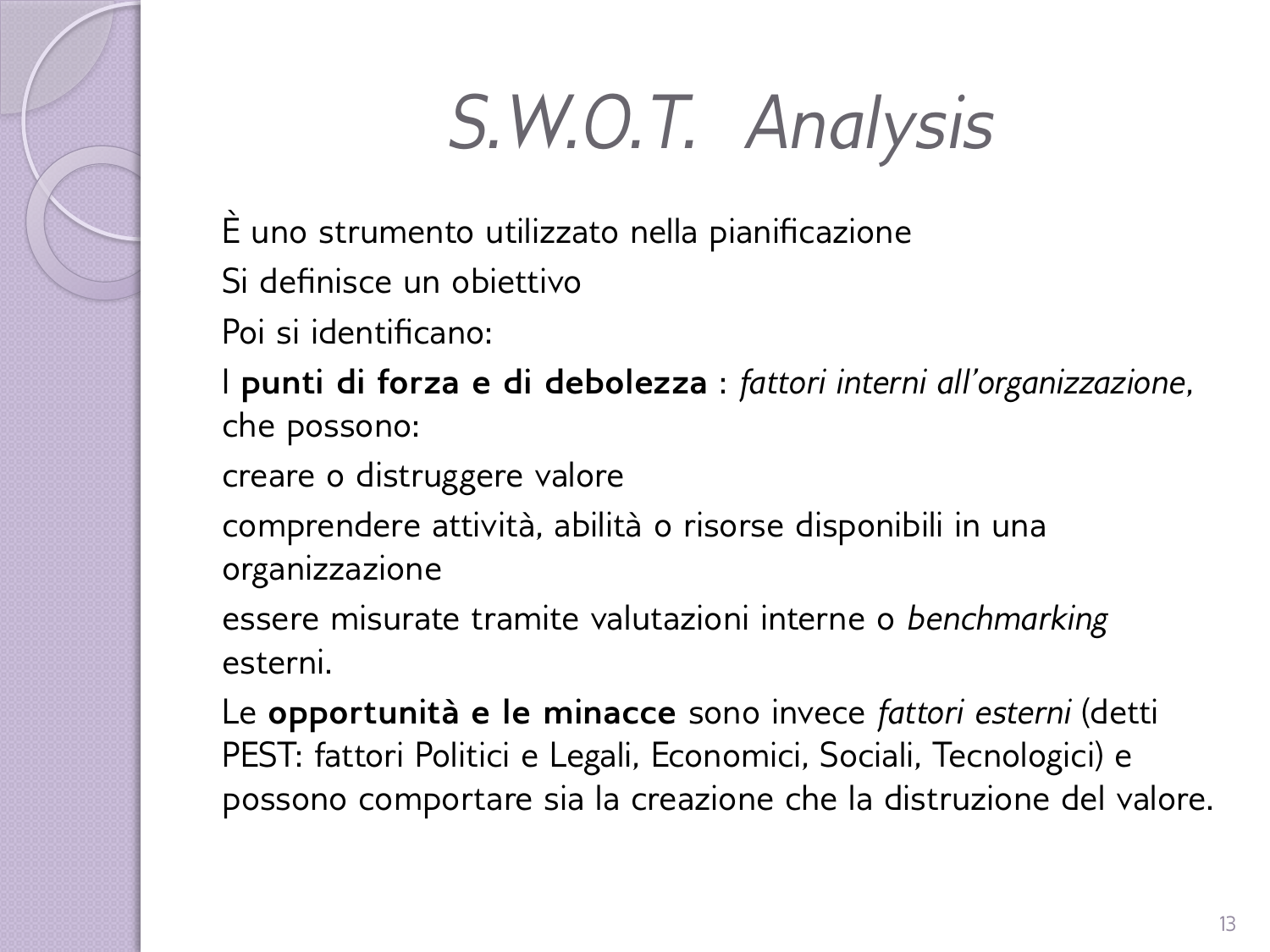

# S.W.O.T.  Analysis
È uno strumento utilizzato nella pianificazione
Si definisce un obiettivo
Poi si identificano:
I punti di forza e di debolezza : fattori interni all’organizzazione, che possono:
creare o distruggere valore
comprendere attività, abilità o risorse disponibili in una organizzazione
essere misurate tramite valutazioni interne o benchmarking esterni.
Le opportunità e le minacce sono invece fattori esterni (detti PEST: fattori Politici e Legali, Economici, Sociali, Tecnologici) e possono comportare sia la creazione che la distruzione del valore.

13